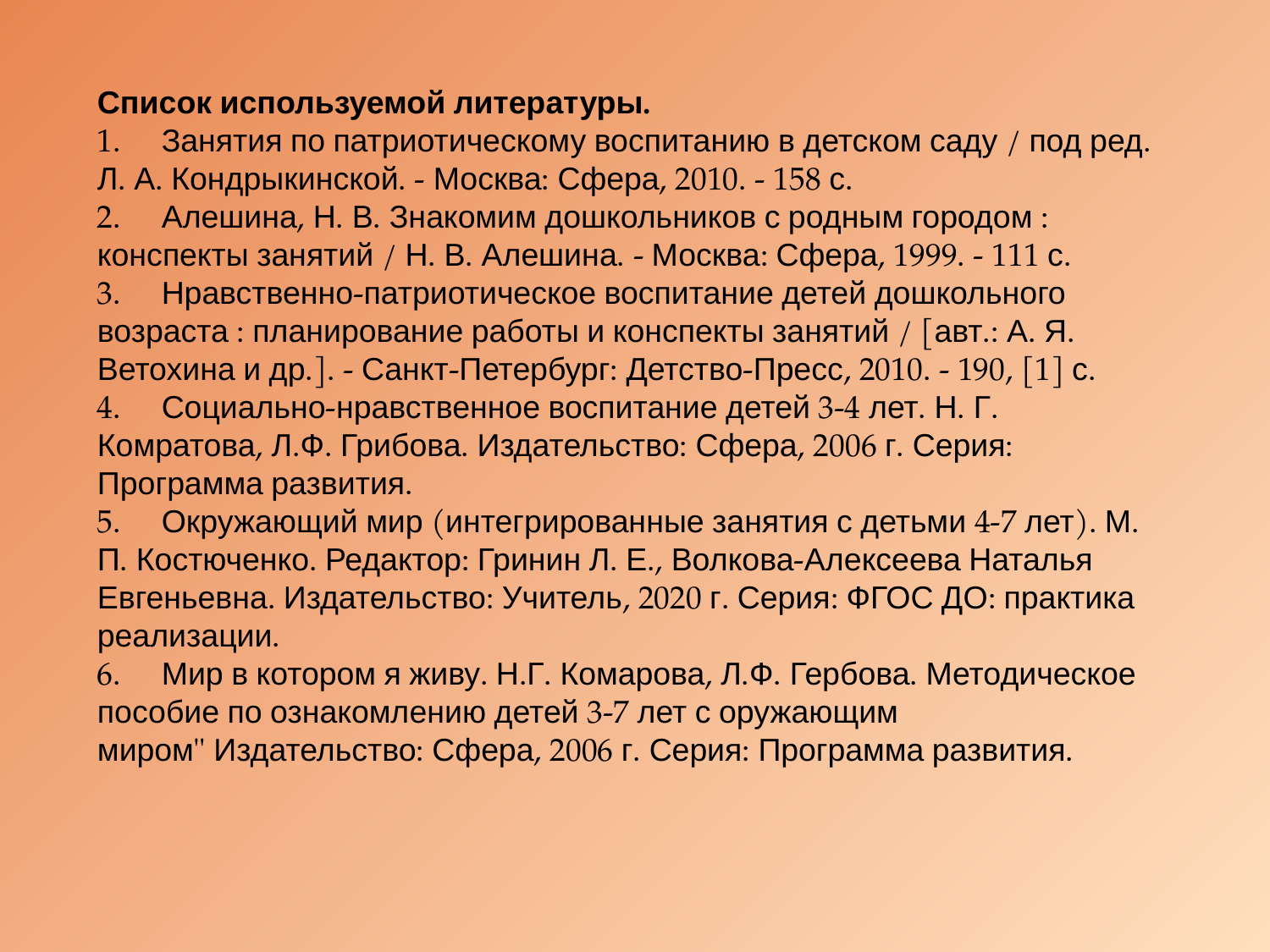

Список используемой литературы.
1.     Занятия по патриотическому воспитанию в детском саду / под ред. Л. А. Кондрыкинской. - Москва: Сфера, 2010. - 158 с.
2.     Алешина, Н. В. Знакомим дошкольников с родным городом : конспекты занятий / Н. В. Алешина. - Москва: Сфера, 1999. - 111 с.
3.     Нравственно-патриотическое воспитание детей дошкольного возраста : планирование работы и конспекты занятий / [авт.: А. Я. Ветохина и др.]. - Санкт-Петербург: Детство-Пресс, 2010. - 190, [1] с.
4.     Социально-нравственное воспитание детей 3-4 лет. Н. Г. Комратова, Л.Ф. Грибова. Издательство: Сфера, 2006 г. Серия: Программа развития.
5.     Окружающий мир (интегрированные занятия с детьми 4-7 лет). М. П. Костюченко. Редактор: Гринин Л. Е., Волкова-Алексеева Наталья Евгеньевна. Издательство: Учитель, 2020 г. Серия: ФГОС ДО: практика реализации.
6.     Мир в котором я живу. Н.Г. Комарова, Л.Ф. Гербова. Методическое пособие по ознакомлению детей 3-7 лет с оружающим миром" Издательство: Сфера, 2006 г. Серия: Программа развития.